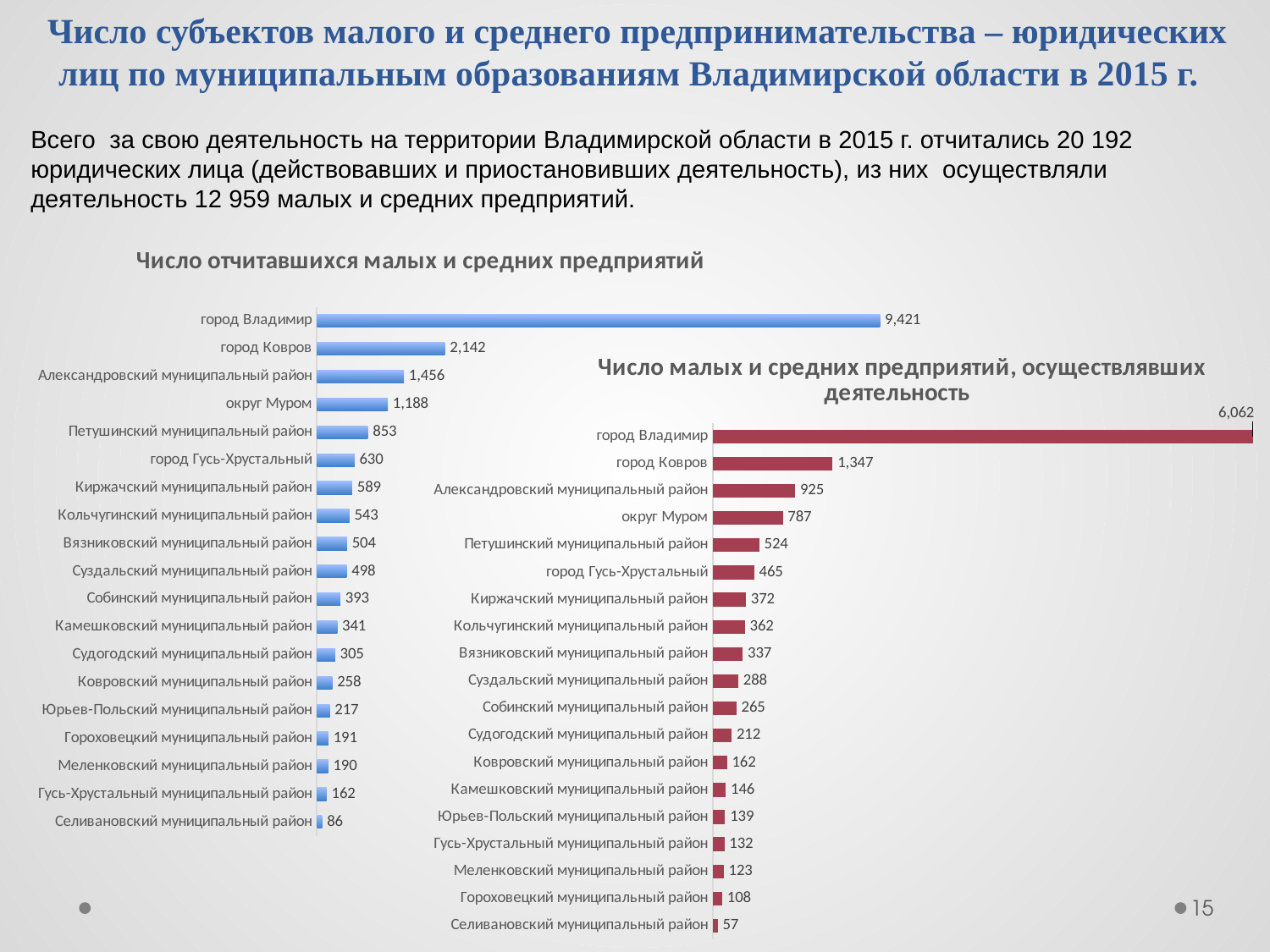

Число субъектов малого и среднего предпринимательства – юридических лиц по муниципальным образованиям Владимирской области в 2015 г.
Всего  за свою деятельность на территории Владимирской области в 2015 г. отчитались 20 192 юридических лица (действовавших и приостановивших деятельность), из них  осуществляли деятельность 12 959 малых и средних предприятий.

### Chart: Число отчитавшихся малых и средних предприятий

| Category |  |
|---|---|
| город Владимир | 9421.0 |
| город Ковров | 2142.0 |
| Александровский муниципальный район | 1456.0 |
| округ Муром | 1188.0 |
| Петушинский муниципальный район | 853.0 |
| город Гусь-Хрустальный | 630.0 |
| Киржачский муниципальный район | 589.0 |
| Кольчугинский муниципальный район | 543.0 |
| Вязниковский муниципальный район | 504.0 |
| Суздальский муниципальный район | 498.0 |
| Собинский муниципальный район | 393.0 |
| Камешковский муниципальный район | 341.0 |
| Судогодский муниципальный район | 305.0 |
| Ковровский муниципальный район | 258.0 |
| Юрьев-Польский муниципальный район | 217.0 |
| Гороховецкий муниципальный район | 191.0 |
| Меленковский муниципальный район | 190.0 |
| Гусь-Хрустальный муниципальный район | 162.0 |
| Селивановский муниципальный район | 86.0 |

### Chart: Число малых и средних предприятий, осуществлявших деятельность

| Category |  |
|---|---|
| город Владимир | 6062.0 |
| город Ковров | 1347.0 |
| Александровский муниципальный район | 925.0 |
| округ Муром | 787.0 |
| Петушинский муниципальный район | 524.0 |
| город Гусь-Хрустальный | 465.0 |
| Киржачский муниципальный район | 372.0 |
| Кольчугинский муниципальный район | 362.0 |
| Вязниковский муниципальный район | 337.0 |
| Суздальский муниципальный район | 288.0 |
| Собинский муниципальный район | 265.0 |
| Судогодский муниципальный район | 212.0 |
| Ковровский муниципальный район | 162.0 |
| Камешковский муниципальный район | 146.0 |
| Юрьев-Польский муниципальный район | 139.0 |
| Гусь-Хрустальный муниципальный район | 132.0 |
| Меленковский муниципальный район | 123.0 |
| Гороховецкий муниципальный район | 108.0 |
| Селивановский муниципальный район | 57.0 |
15